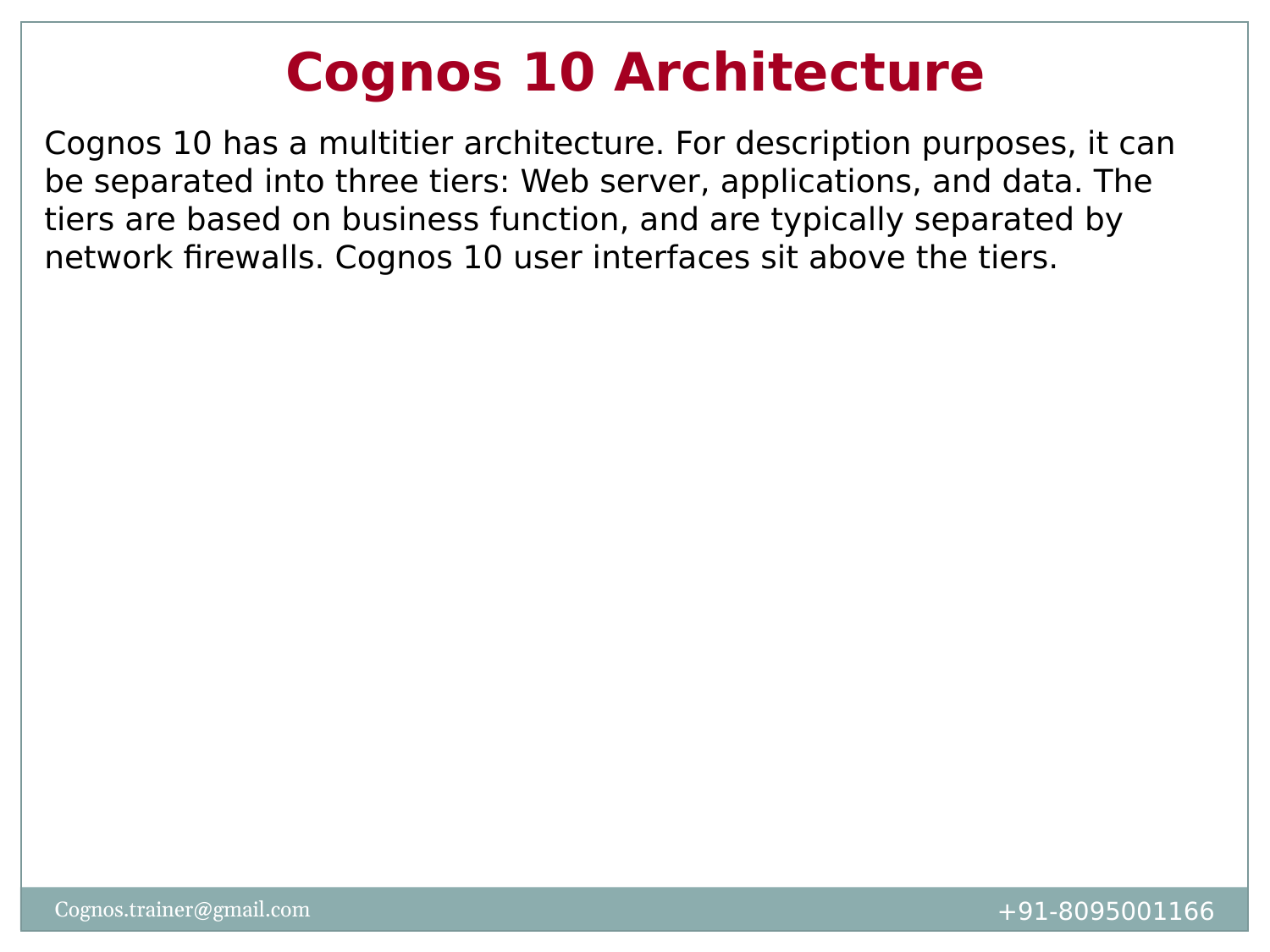

Cognos 10 Architecture
Cognos 10 has a multitier architecture. For description purposes, it can be separated into three tiers: Web server, applications, and data. The tiers are based on business function, and are typically separated by network firewalls. Cognos 10 user interfaces sit above the tiers.
+91-8095001166
Cognos.trainer@gmail.com